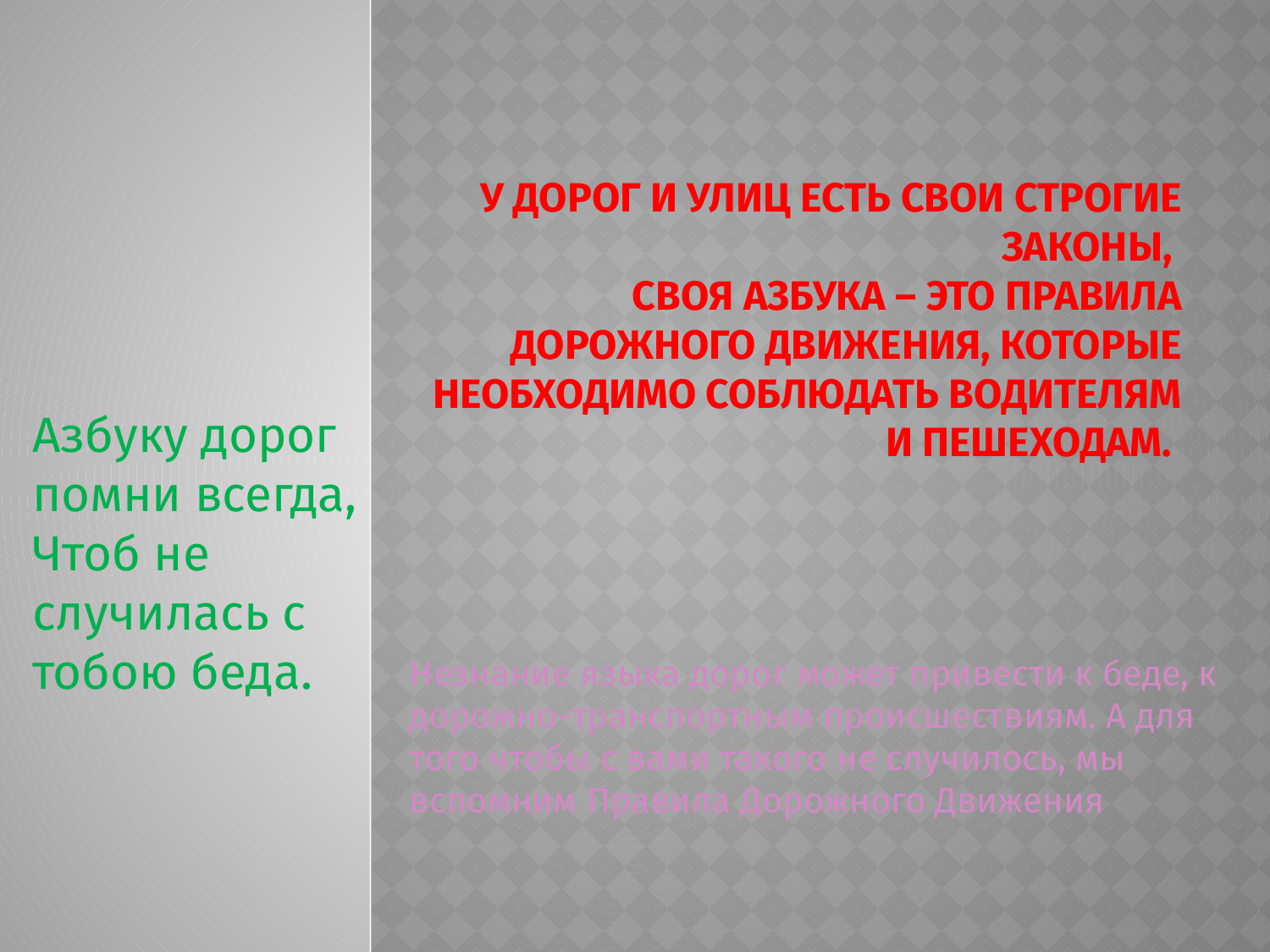

# У дорог и улиц есть свои строгие законы, своя азбука – это Правила Дорожного Движения, которые необходимо соблюдать водителям и пешеходам.

Азбуку дорог помни всегда, 
Чтоб не случилась с тобою беда.
Незнание языка дорог может привести к беде, к дорожно-транспортным происшествиям. А для того чтобы с вами такого не случилось, мы вспомним Правила Дорожного Движения